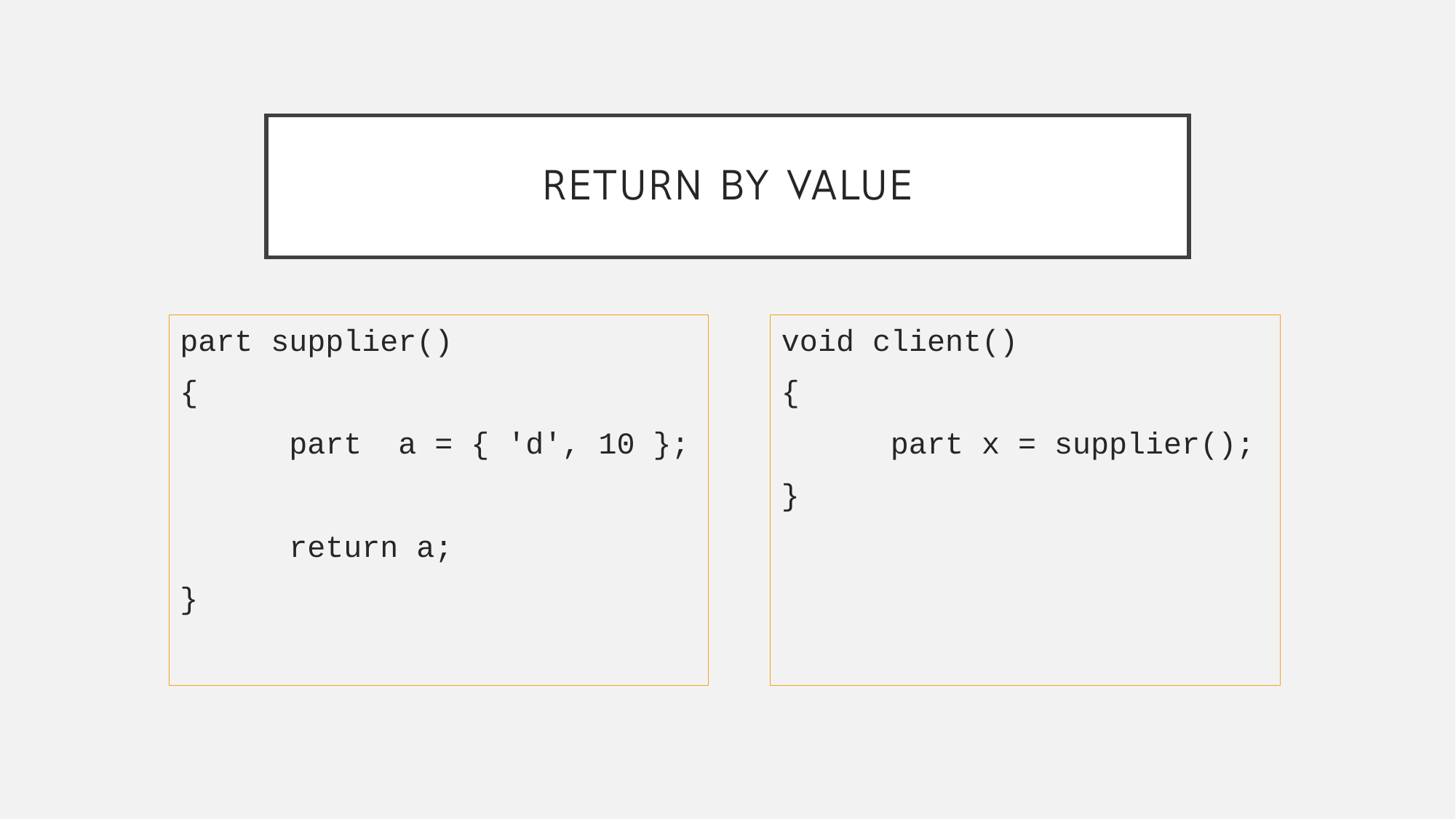

# Return By Value
part supplier()
{
	part  a = { 'd', 10 };

	return a;
}
void client()
{
	part x = supplier();
}